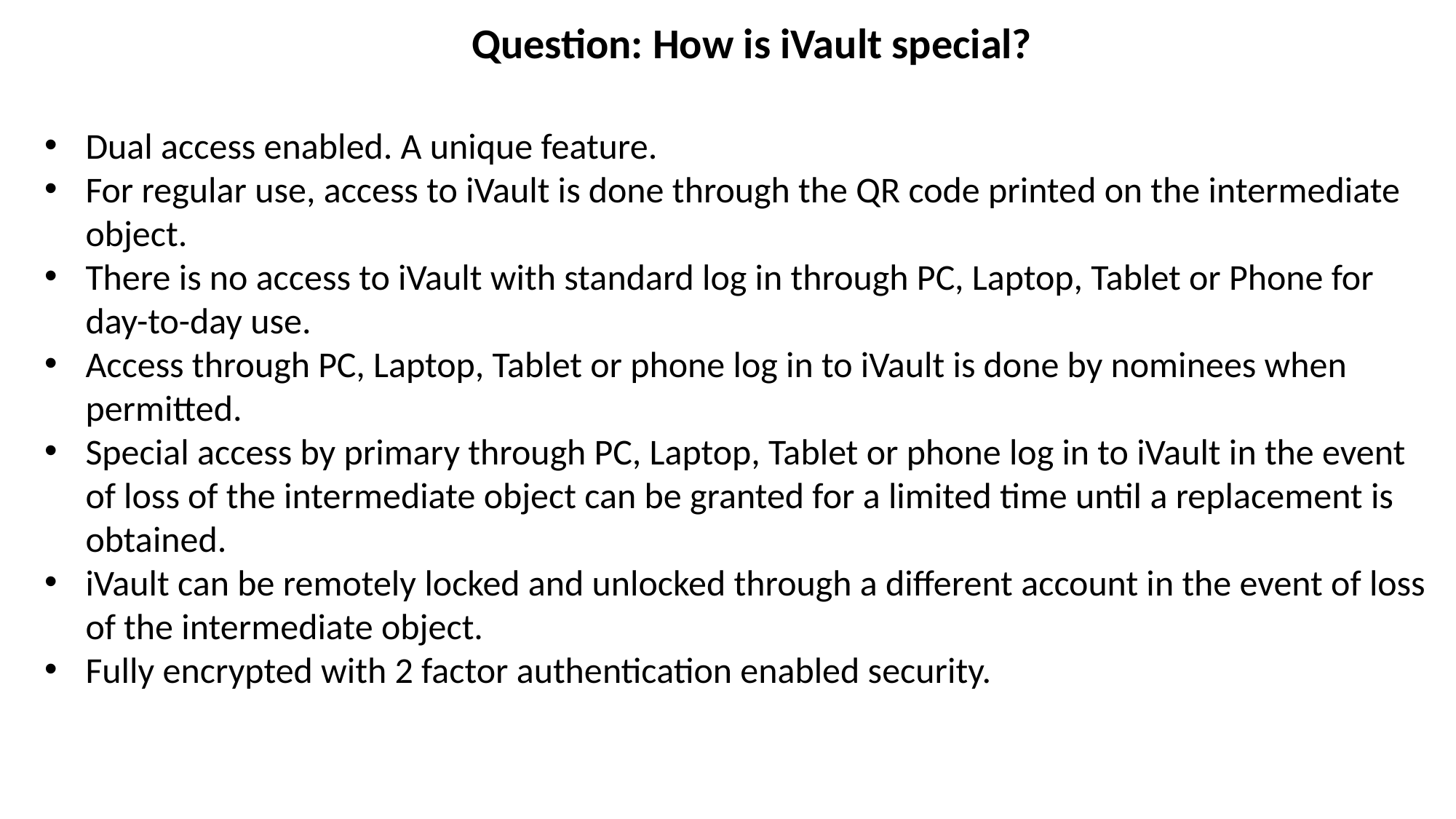

Question: How is iVault special?
Dual access enabled. A unique feature.
For regular use, access to iVault is done through the QR code printed on the intermediate object.
There is no access to iVault with standard log in through PC, Laptop, Tablet or Phone for day-to-day use.
Access through PC, Laptop, Tablet or phone log in to iVault is done by nominees when permitted.
Special access by primary through PC, Laptop, Tablet or phone log in to iVault in the event of loss of the intermediate object can be granted for a limited time until a replacement is obtained.
iVault can be remotely locked and unlocked through a different account in the event of loss of the intermediate object.
Fully encrypted with 2 factor authentication enabled security.